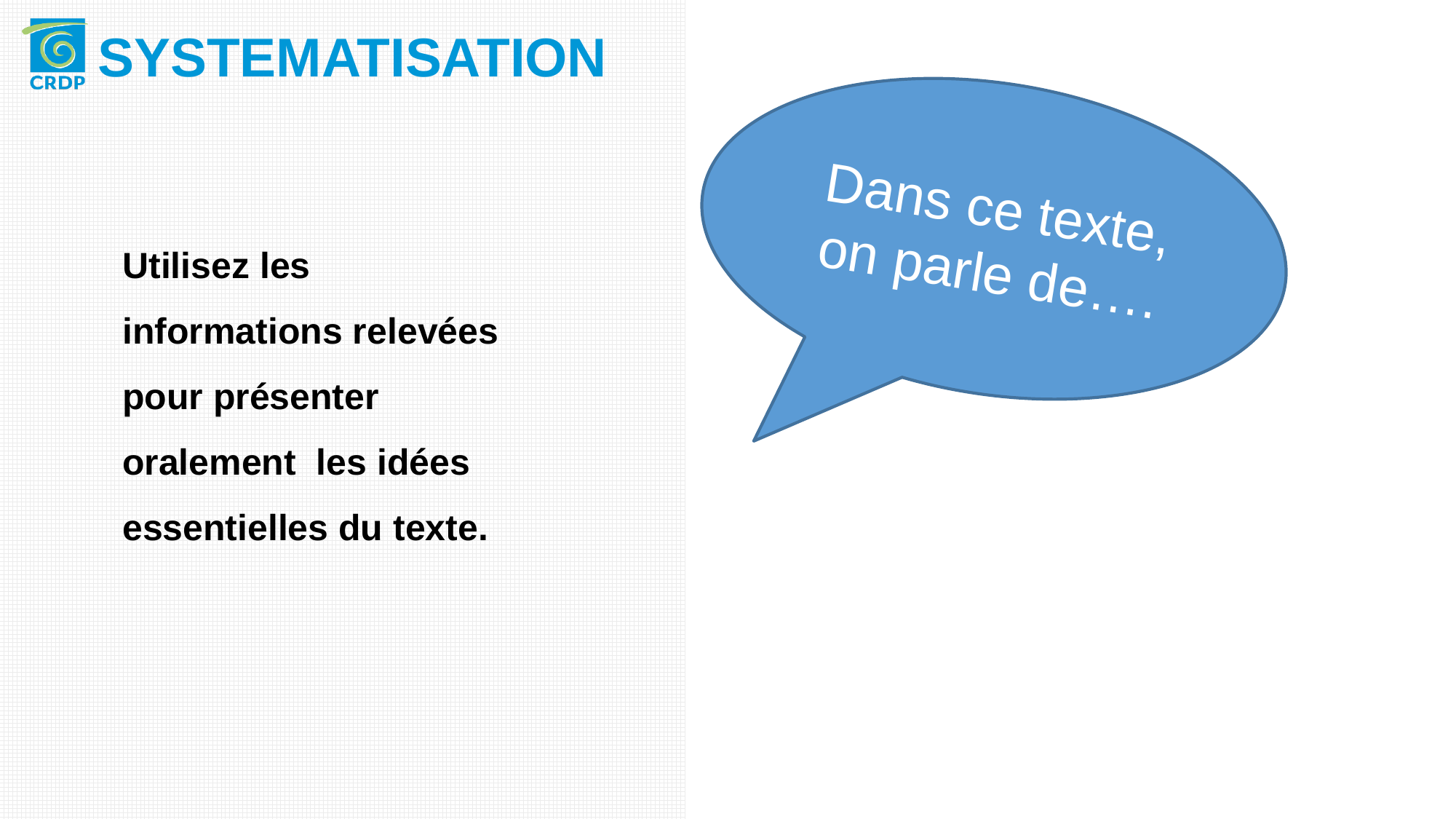

SYSTEMATISATION
Dans ce texte, on parle de….
Utilisez les informations relevées pour présenter oralement  les idées essentielles du texte.